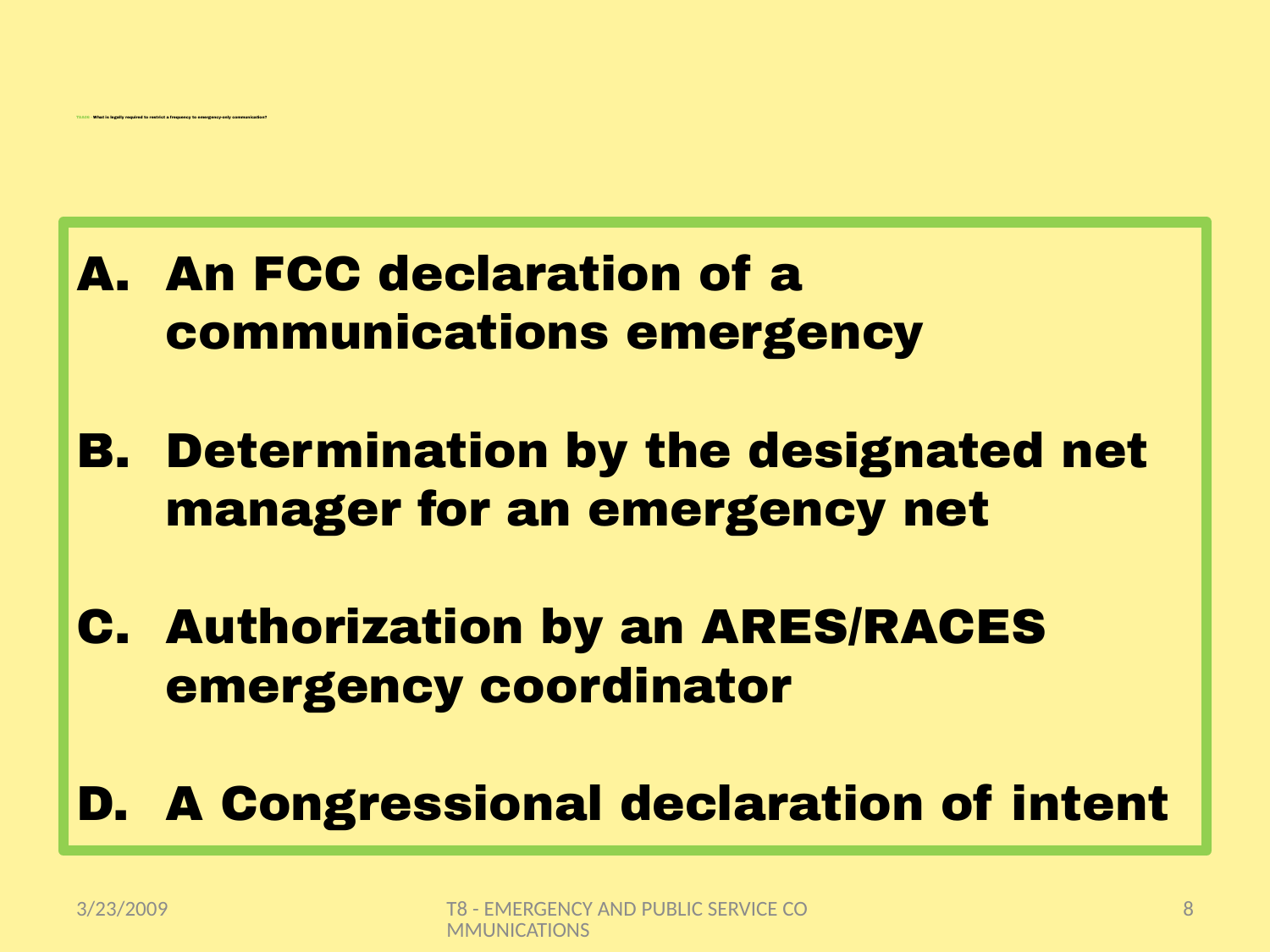

# T8A06 - What is legally required to restrict a frequency to emergency-only communication?

An FCC declaration of a communications emergency

Determination by the designated net manager for an emergency net

Authorization by an ARES/RACES emergency coordinator

A Congressional declaration of intent

3/23/2009
T8 - EMERGENCY AND PUBLIC SERVICE COMMUNICATIONS
8